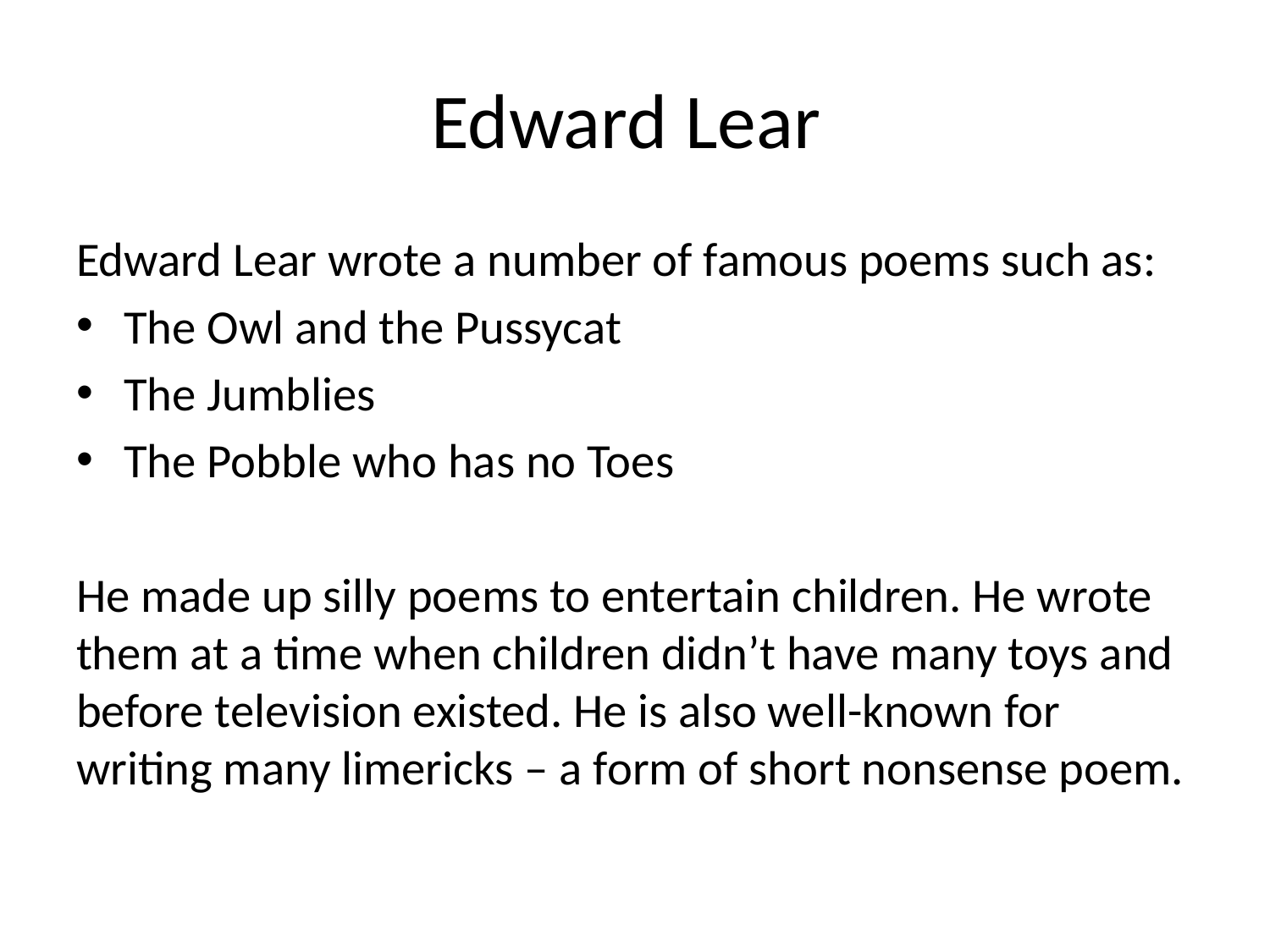

# Edward Lear
Edward Lear wrote a number of famous poems such as:
The Owl and the Pussycat
The Jumblies
The Pobble who has no Toes

He made up silly poems to entertain children. He wrote them at a time when children didn’t have many toys and before television existed. He is also well-known for writing many limericks – a form of short nonsense poem.